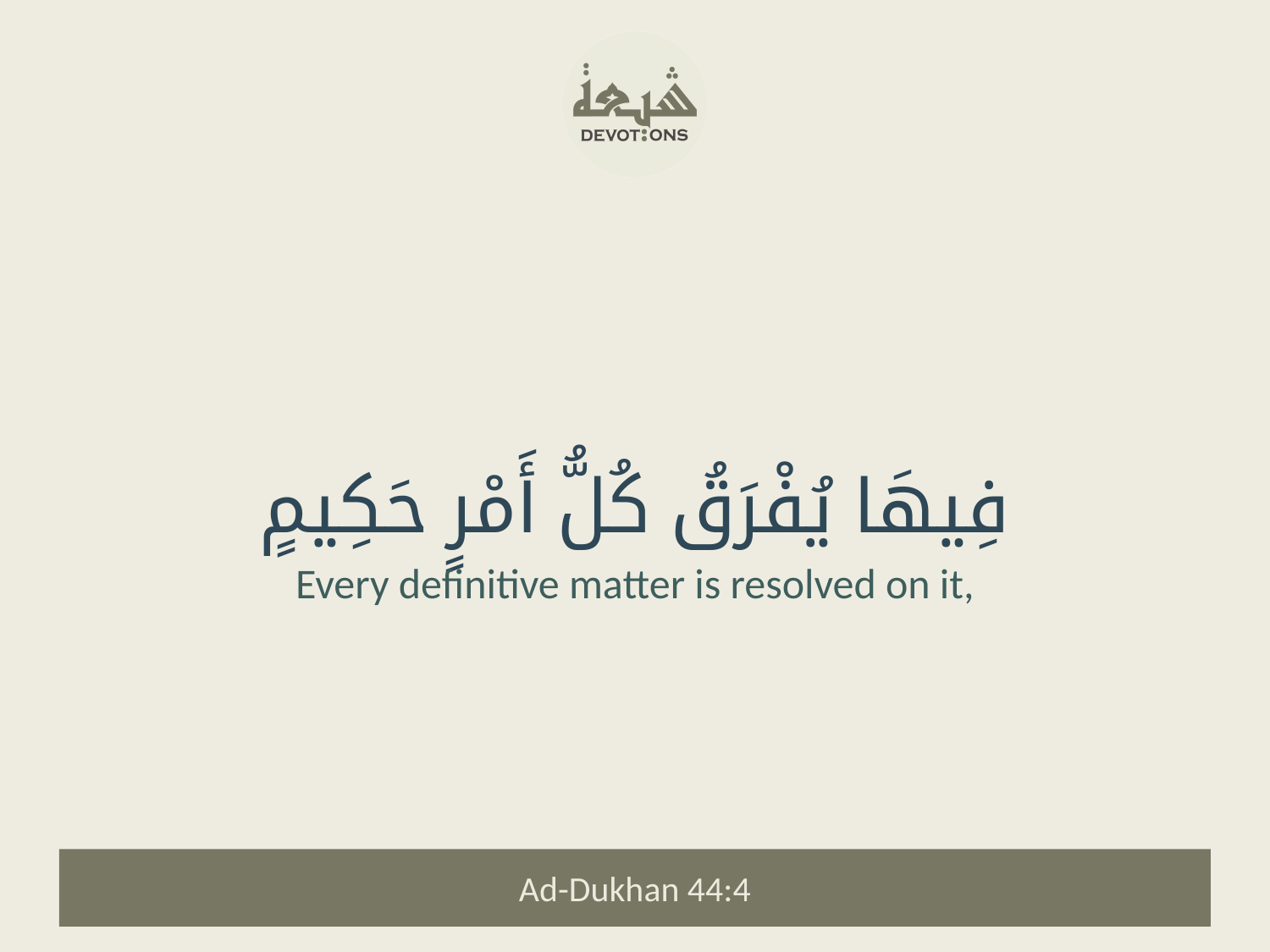

فِيهَا يُفْرَقُ كُلُّ أَمْرٍ حَكِيمٍ
Every definitive matter is resolved on it,
Ad-Dukhan 44:4